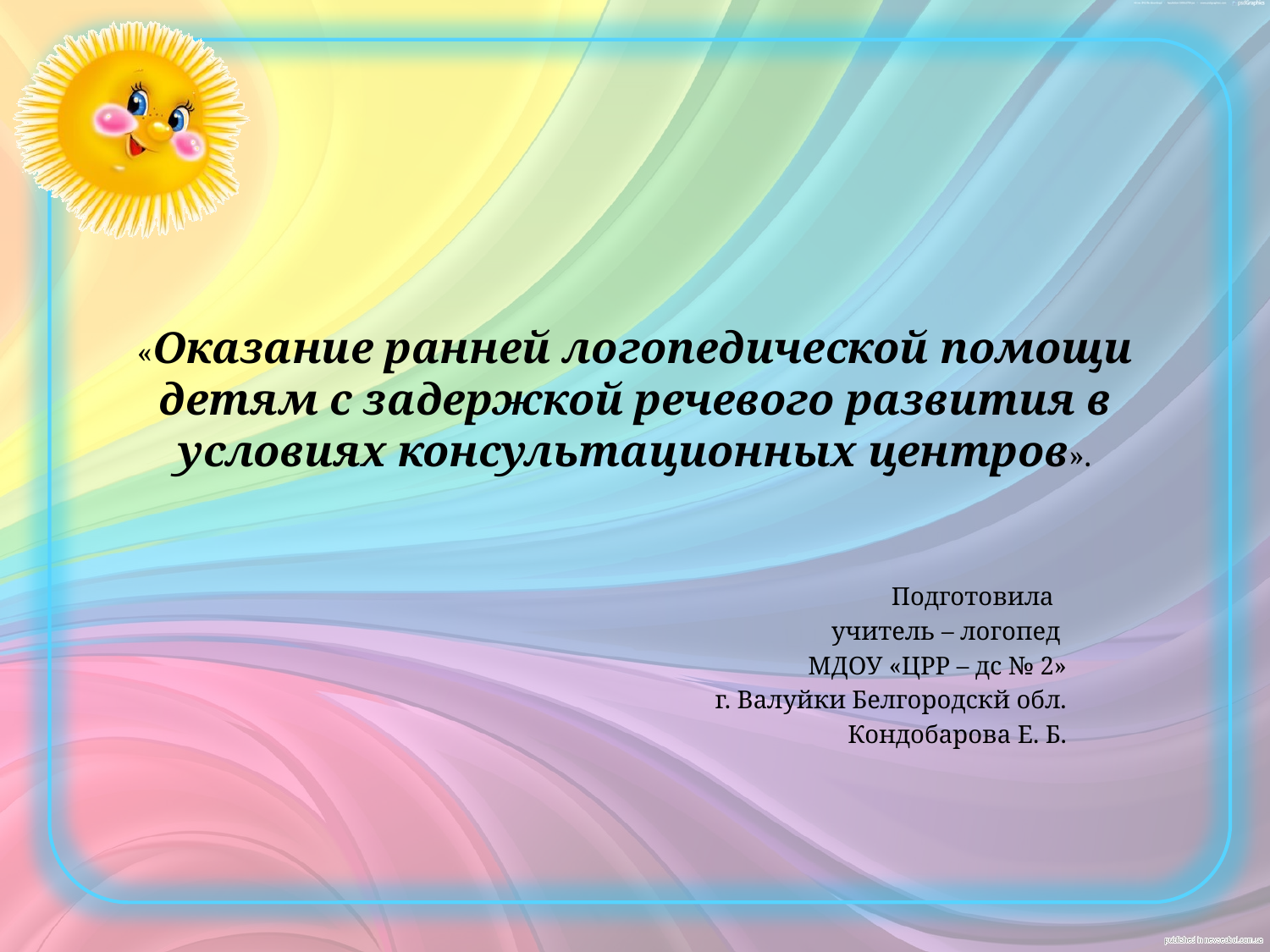

# «Оказание ранней логопедической помощи детям с задержкой речевого развития в условиях консультационных центров».

Подготовила
учитель – логопед
МДОУ «ЦРР – дс № 2»
 г. Валуйки Белгородскй обл.
Кондобарова Е. Б.